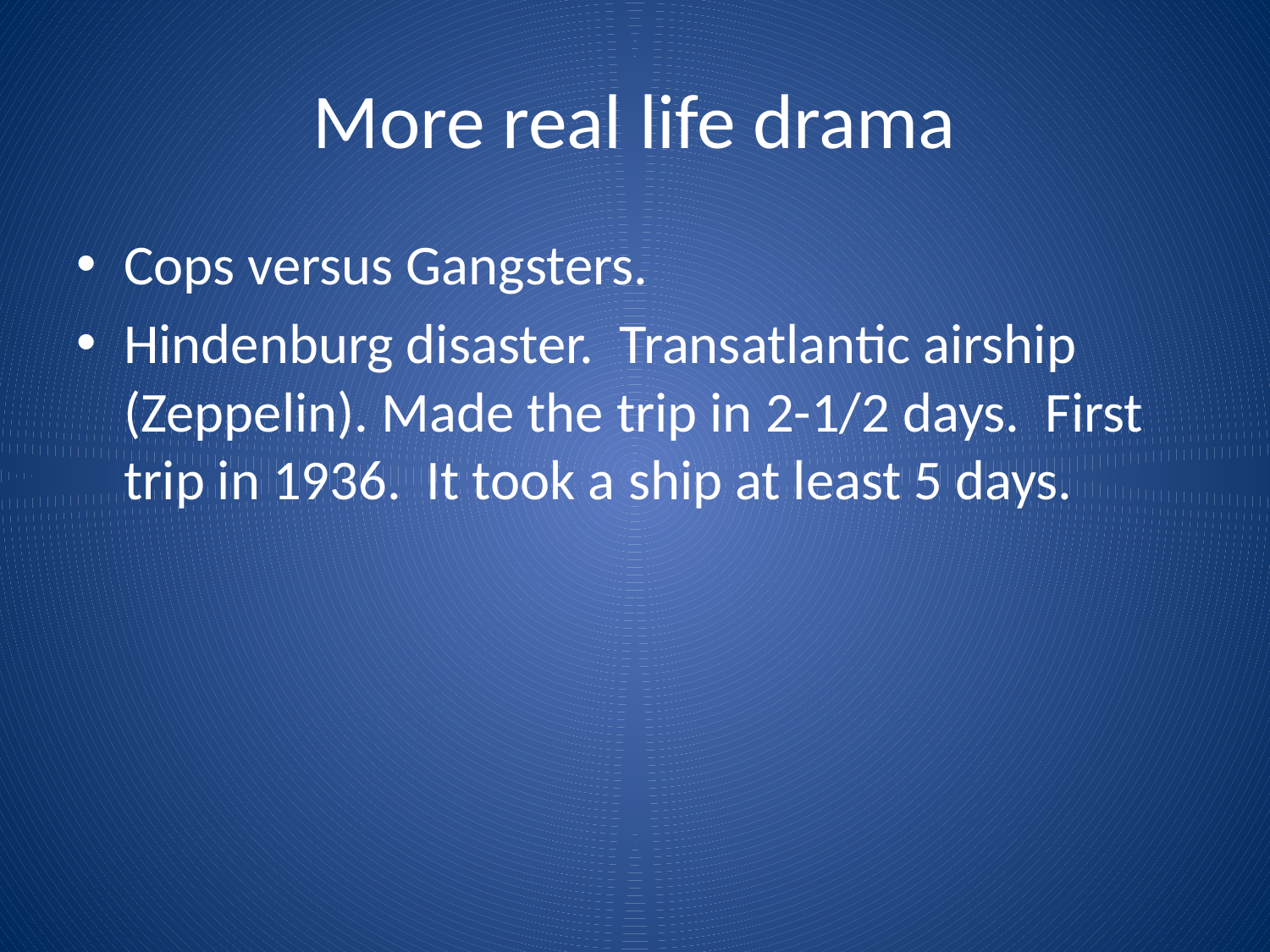

# More real life drama
Cops versus Gangsters.
Hindenburg disaster.  Transatlantic airship (Zeppelin). Made the trip in 2-1/2 days.  First trip in 1936.  It took a ship at least 5 days.